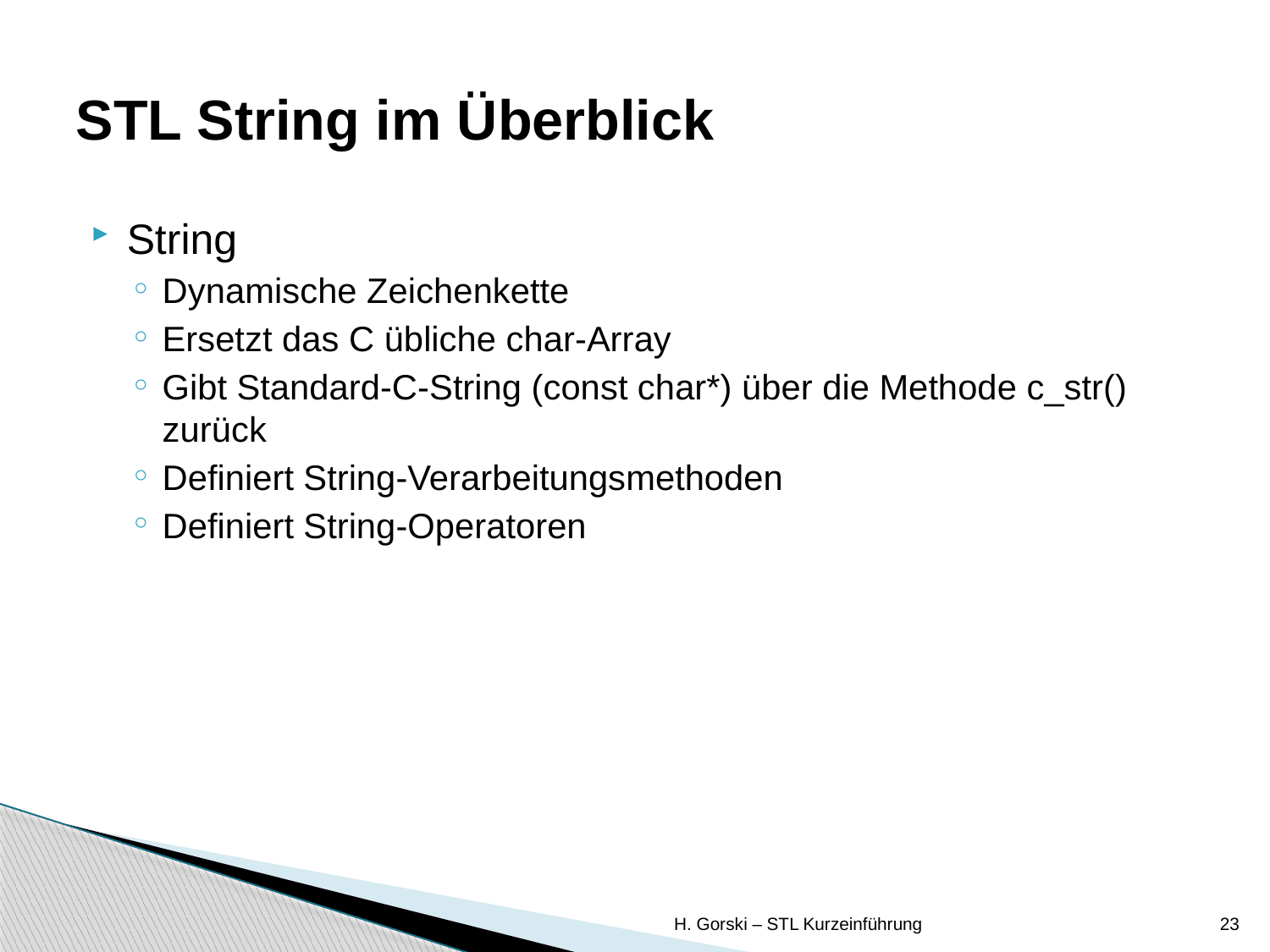

# STL String im Überblick
String
Dynamische Zeichenkette
Ersetzt das C übliche char-Array
Gibt Standard-C-String (const char*) über die Methode c_str() zurück
Definiert String-Verarbeitungsmethoden
Definiert String-Operatoren
H. Gorski – STL Kurzeinführung
23